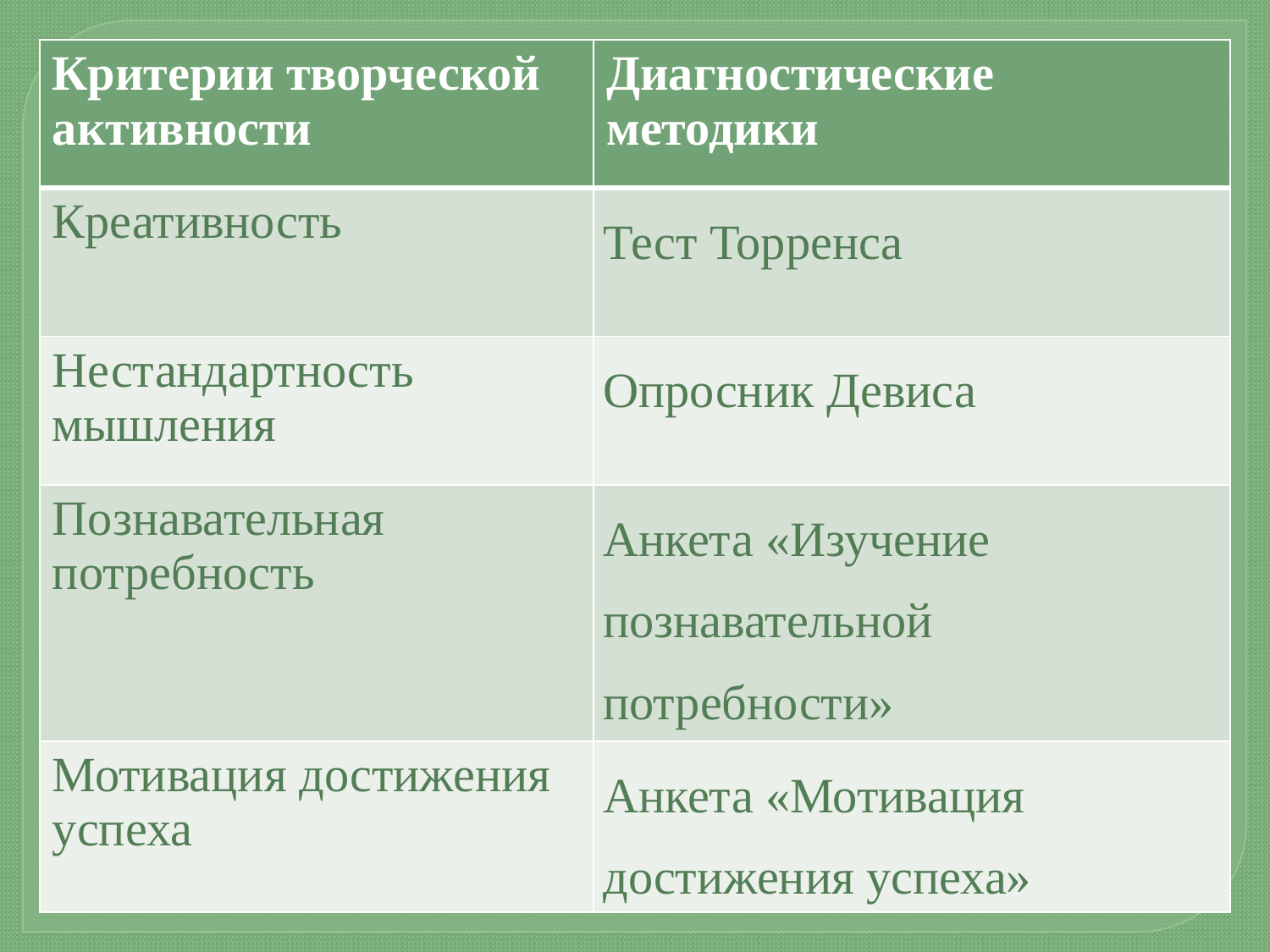

#
| Критерии творческой активности | Диагностические методики |
| --- | --- |
| Креативность | Тест Торренса |
| Нестандартность мышления | Опросник Девиса |
| Познавательная потребность | Анкета «Изучение познавательной потребности» |
| Мотивация достижения успеха | Анкета «Мотивация достижения успеха» |